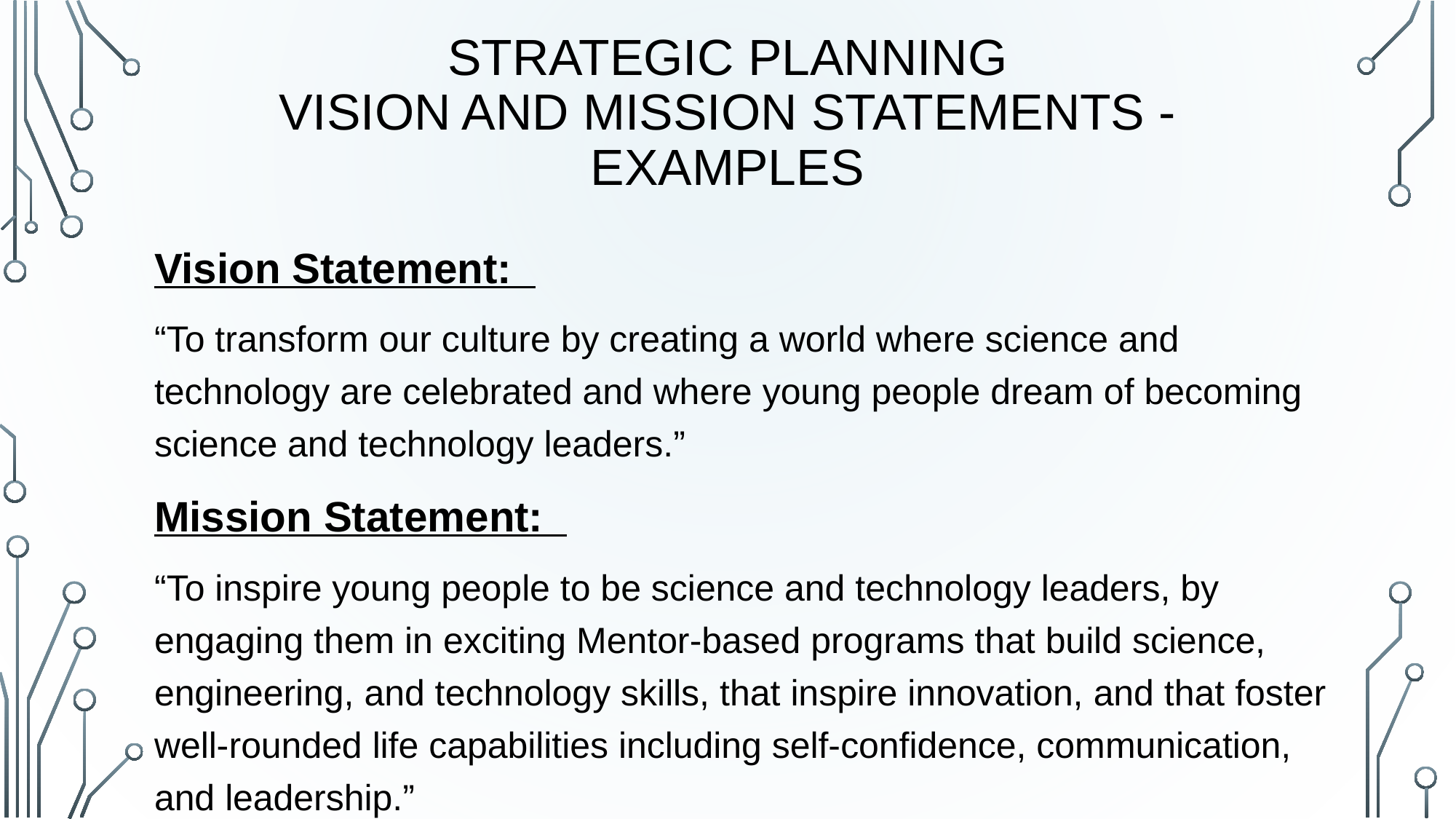

Strategic planning
Vision and mission statements - Examples
Vision Statement:
“To transform our culture by creating a world where science and technology are celebrated and where young people dream of becoming science and technology leaders.”
Mission Statement:
“To inspire young people to be science and technology leaders, by engaging them in exciting Mentor-based programs that build science, engineering, and technology skills, that inspire innovation, and that foster well-rounded life capabilities including self-confidence, communication, and leadership.”